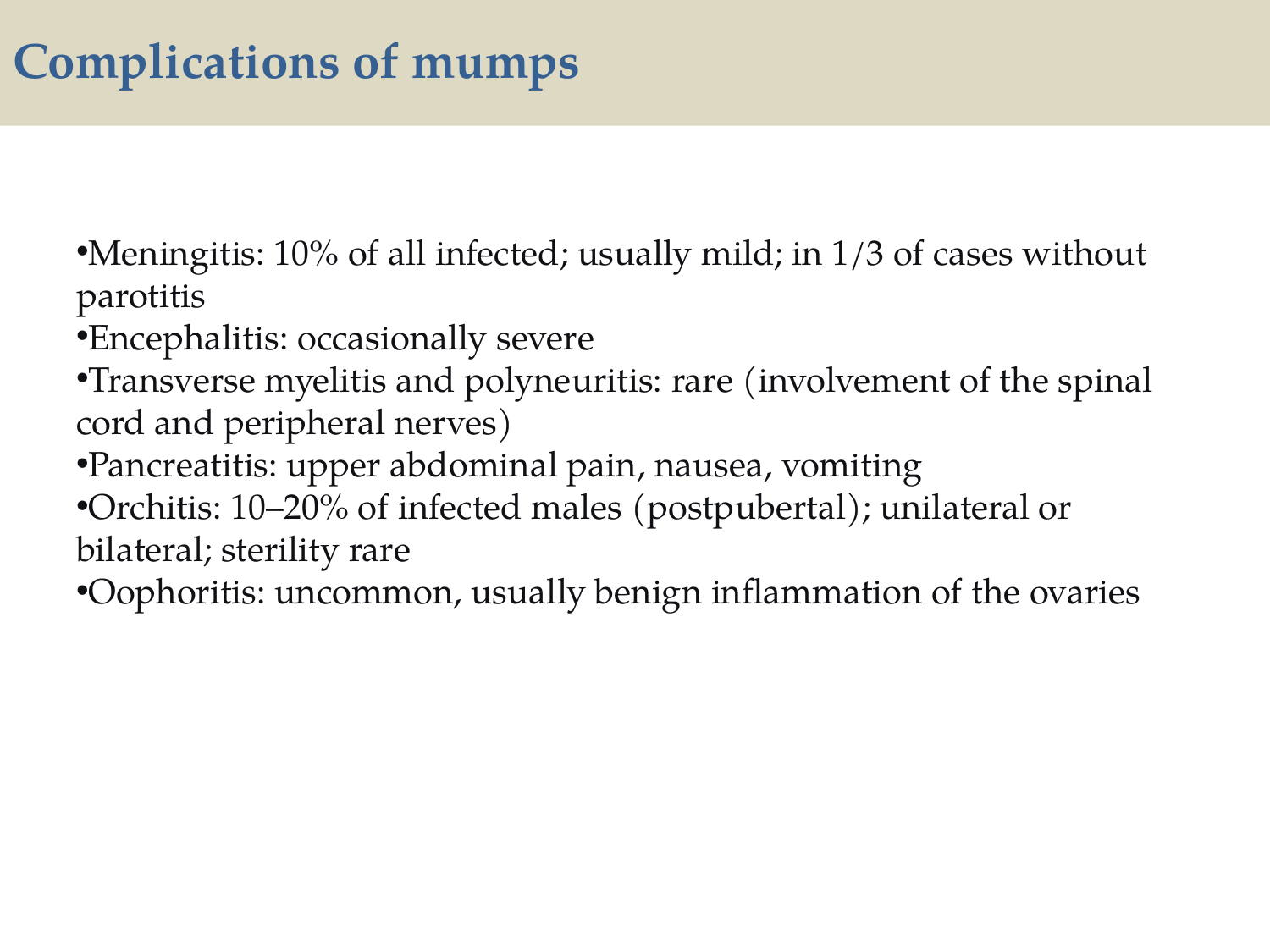

# Complications of mumps
Meningitis: 10% of all infected; usually mild; in 1/3 of cases without parotitis
Encephalitis: occasionally severe
Transverse myelitis and polyneuritis: rare (involvement of the spinal cord and peripheral nerves)
Pancreatitis: upper abdominal pain, nausea, vomiting
Orchitis: 10–20% of infected males (postpubertal); unilateral or bilateral; sterility rare
Oophoritis: uncommon, usually benign inflammation of the ovaries